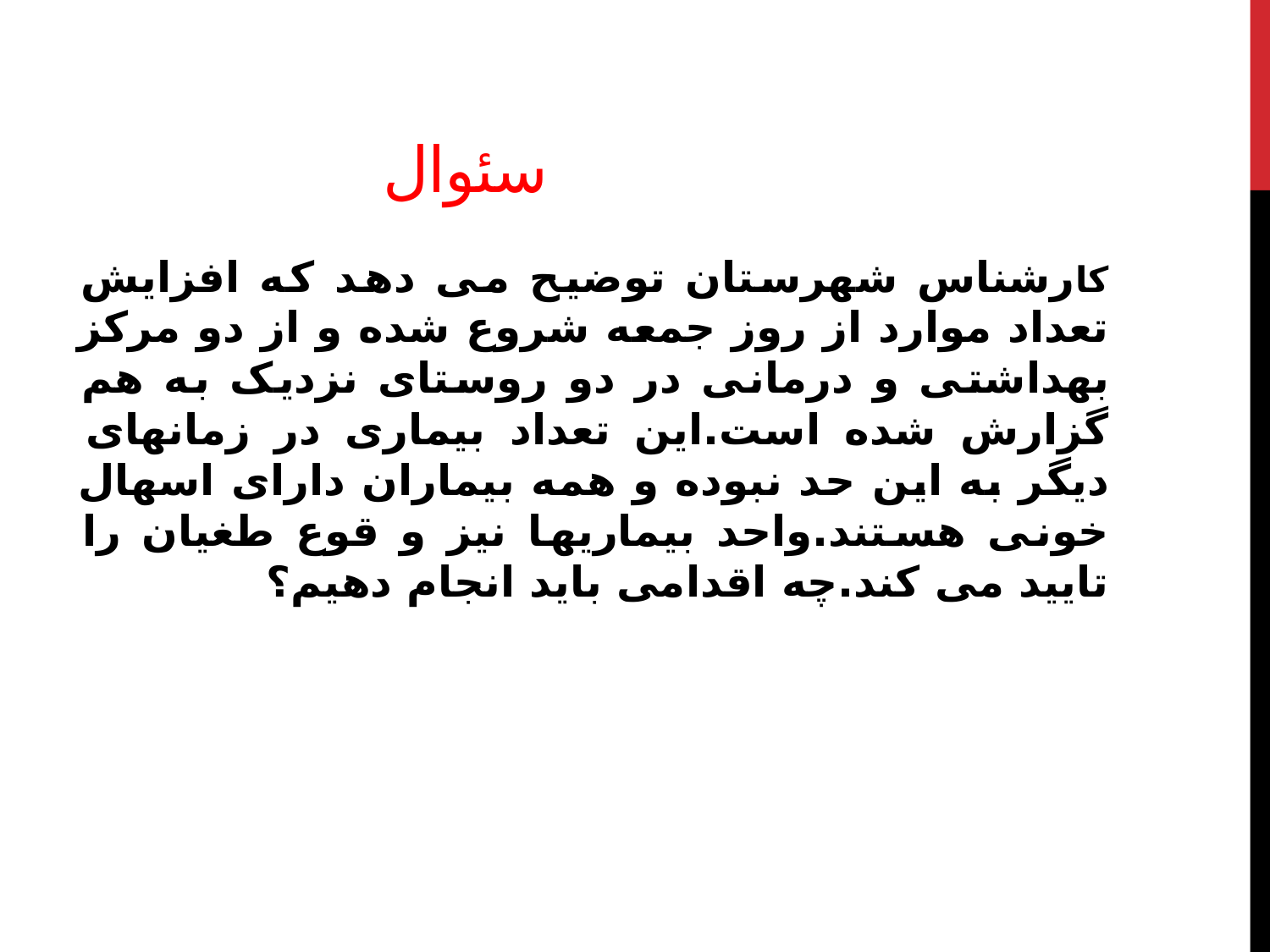

# سئوال
کارشناس شهرستان توضیح می دهد که افزایش تعداد موارد از روز جمعه شروع شده و از دو مرکز بهداشتی و درمانی در دو روستای نزدیک به هم گزارش شده است.این تعداد بیماری در زمانهای دیگر به این حد نبوده و همه بیماران دارای اسهال خونی هستند.واحد بیماریها نیز و قوع طغیان را تایید می کند.چه اقدامی باید انجام دهیم؟